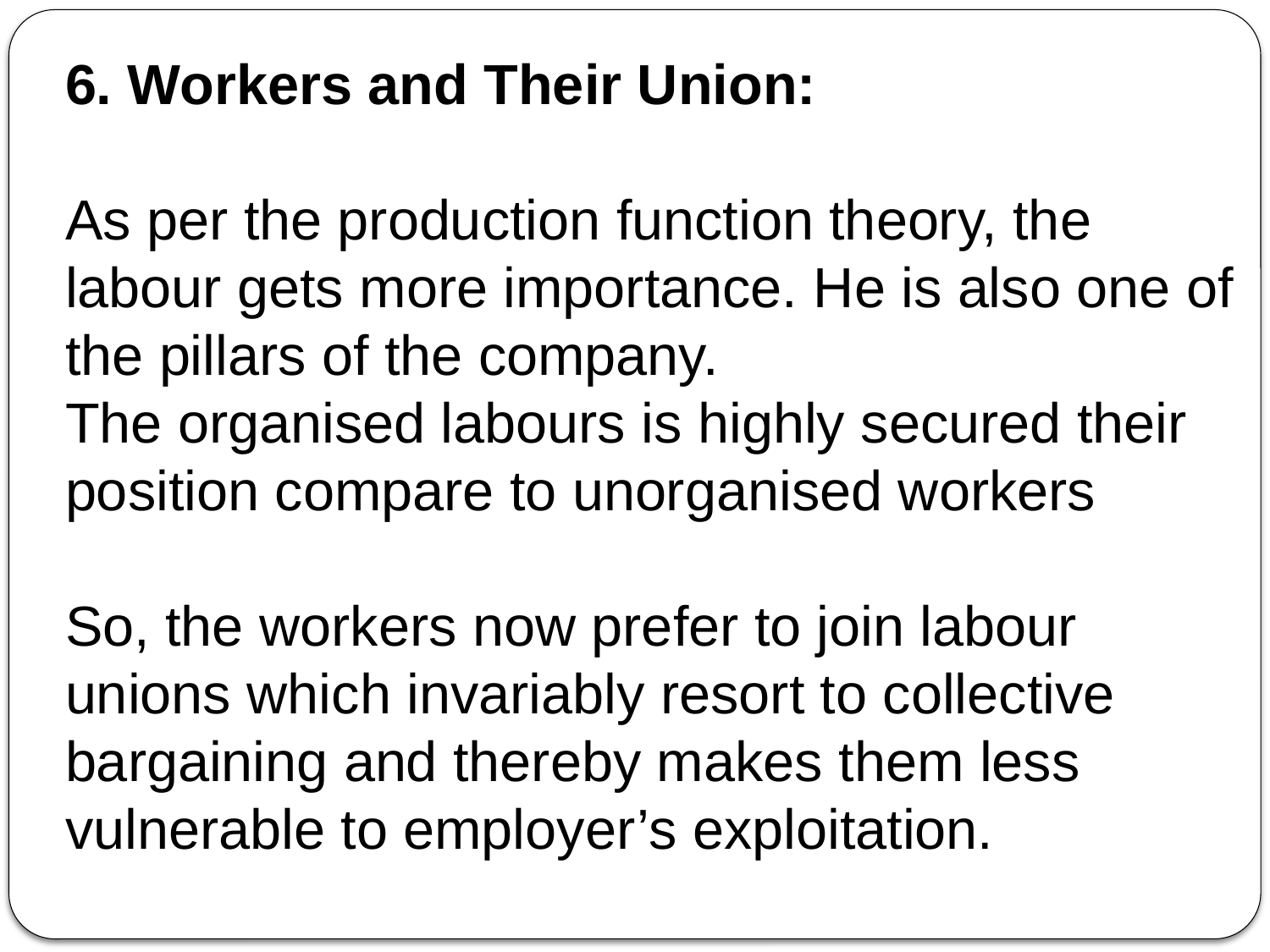

6. Workers and Their Union:

As per the production function theory, the labour gets more importance. He is also one of the pillars of the company.
The organised labours is highly secured their position compare to unorganised workers

So, the workers now prefer to join labour unions which invariably resort to collective bargaining and thereby makes them less vulnerable to employer’s exploitation.